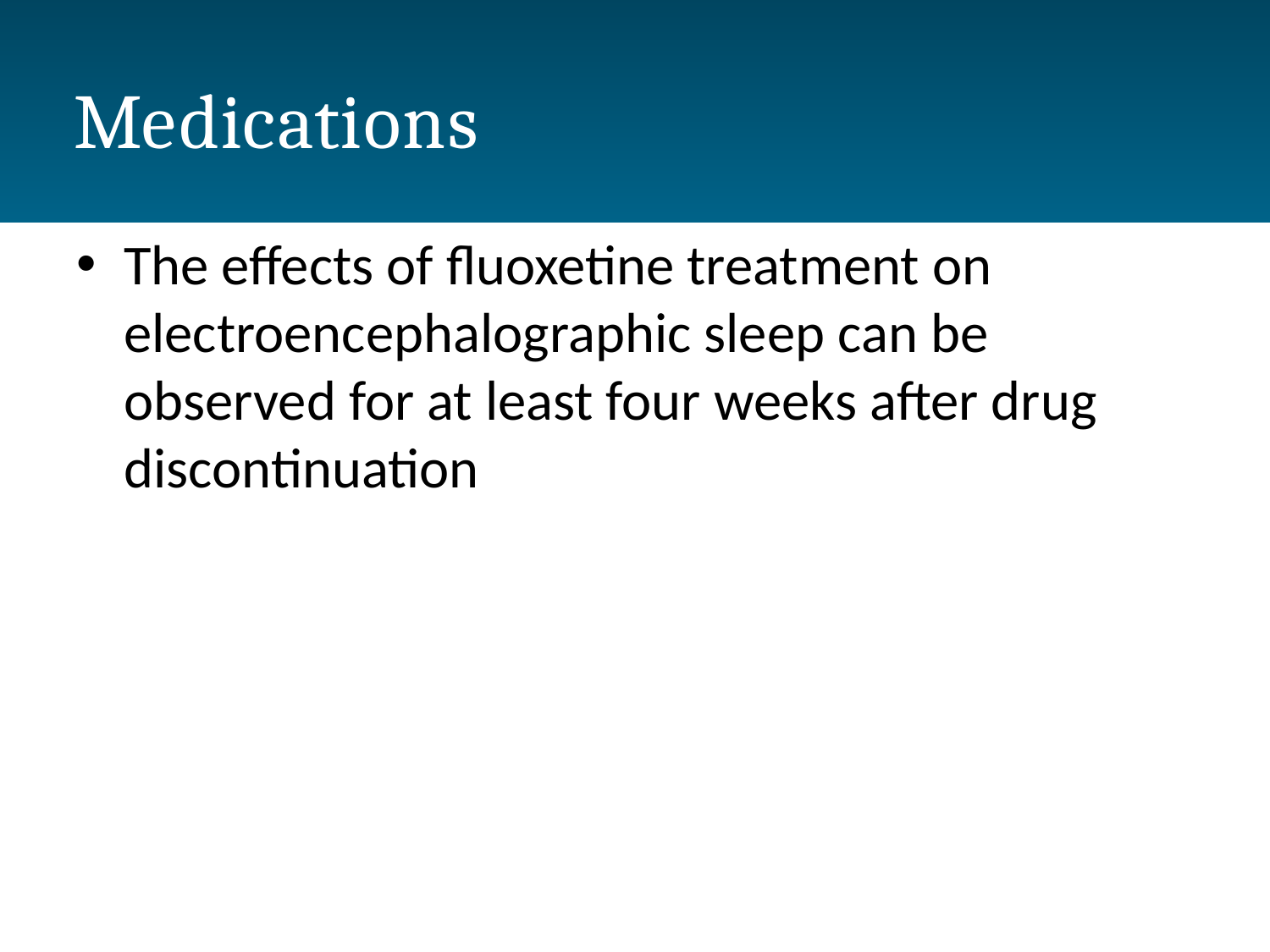

# Medications
The effects of fluoxetine treatment on electroencephalographic sleep can be observed for at least four weeks after drug discontinuation